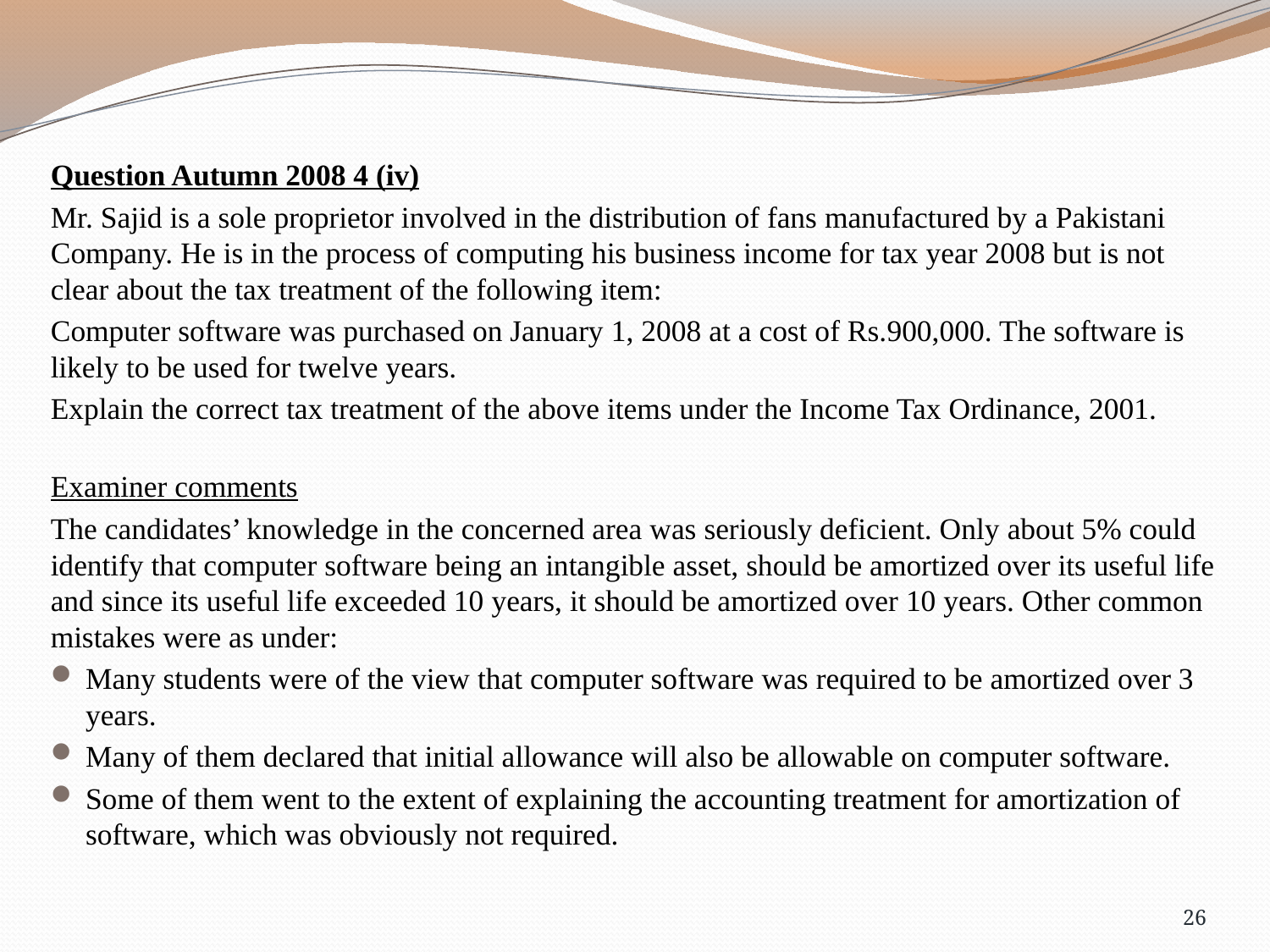

Question Autumn 2008 4 (iv)
Mr. Sajid is a sole proprietor involved in the distribution of fans manufactured by a Pakistani Company. He is in the process of computing his business income for tax year 2008 but is not clear about the tax treatment of the following item:
Computer software was purchased on January 1, 2008 at a cost of Rs.900,000. The software is likely to be used for twelve years.
Explain the correct tax treatment of the above items under the Income Tax Ordinance, 2001.
Examiner comments
The candidates’ knowledge in the concerned area was seriously deficient. Only about 5% could identify that computer software being an intangible asset, should be amortized over its useful life and since its useful life exceeded 10 years, it should be amortized over 10 years. Other common mistakes were as under:
Many students were of the view that computer software was required to be amortized over 3 years.
Many of them declared that initial allowance will also be allowable on computer software.
Some of them went to the extent of explaining the accounting treatment for amortization of software, which was obviously not required.

26